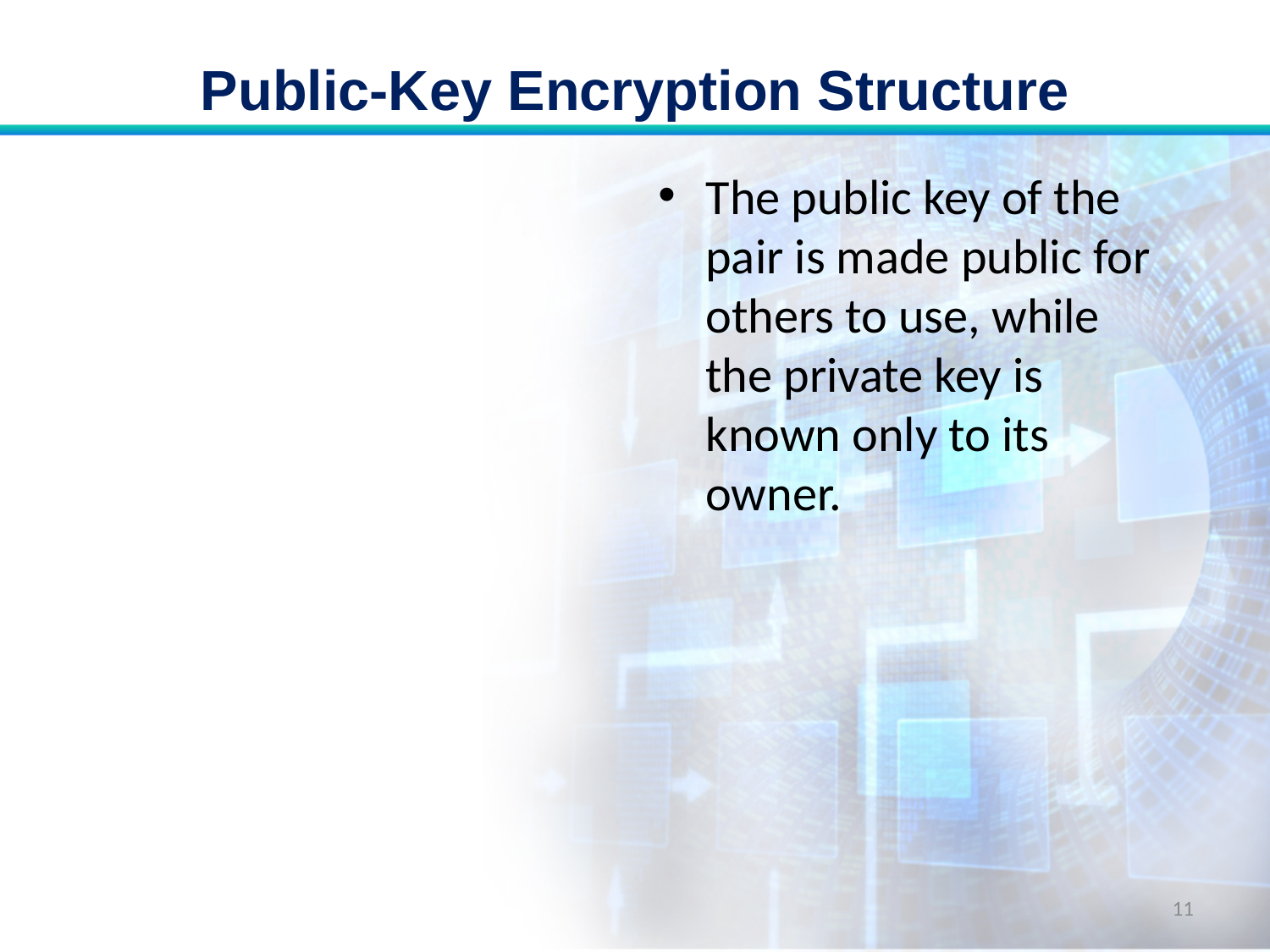

# Public-Key Encryption Structure
The public key of the pair is made public for others to use, while the private key is known only to its owner.
11